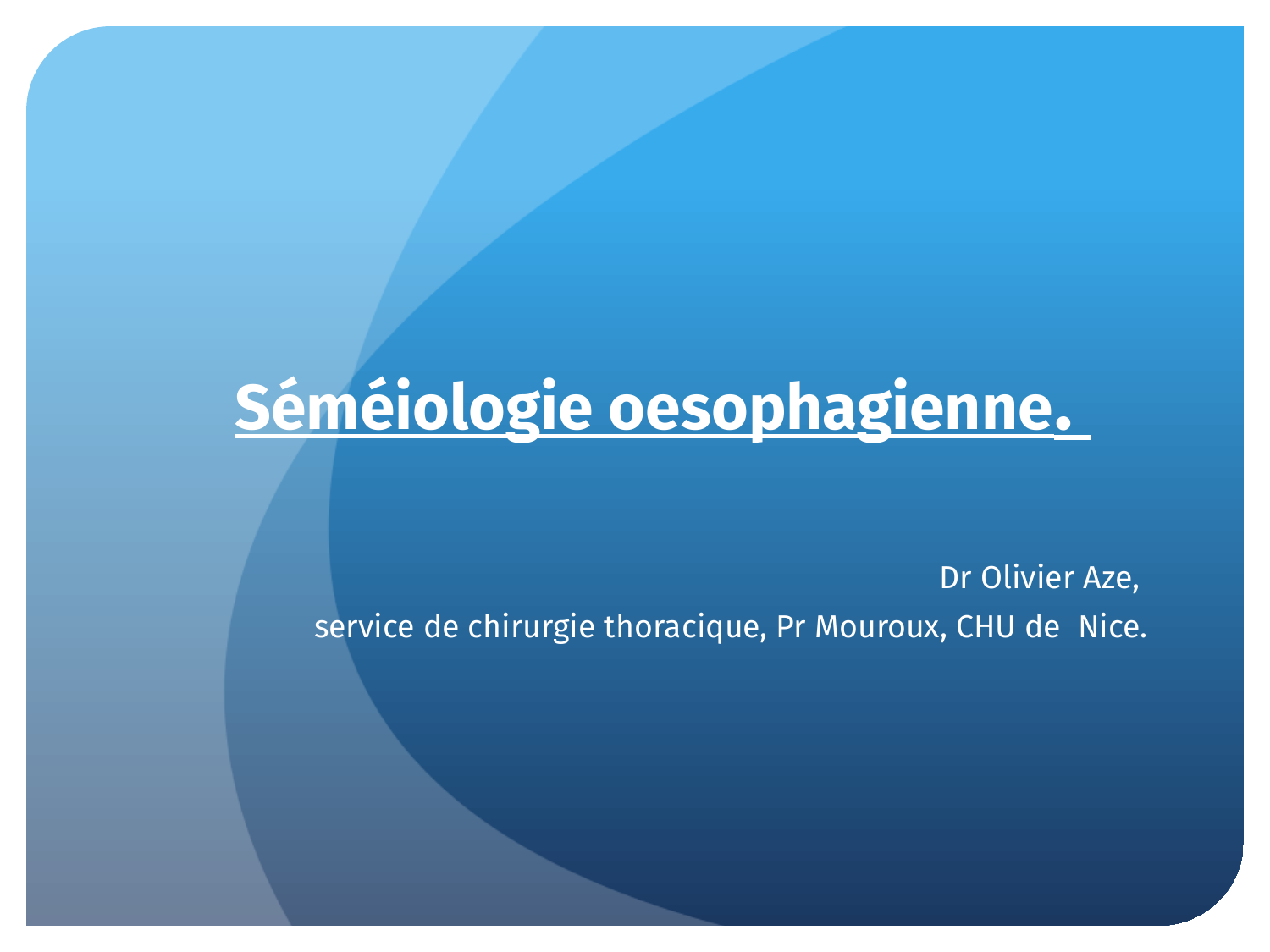

# Séméiologie oesophagienne.
Dr Olivier Aze,
service de chirurgie thoracique, Pr Mouroux, CHU de  Nice.